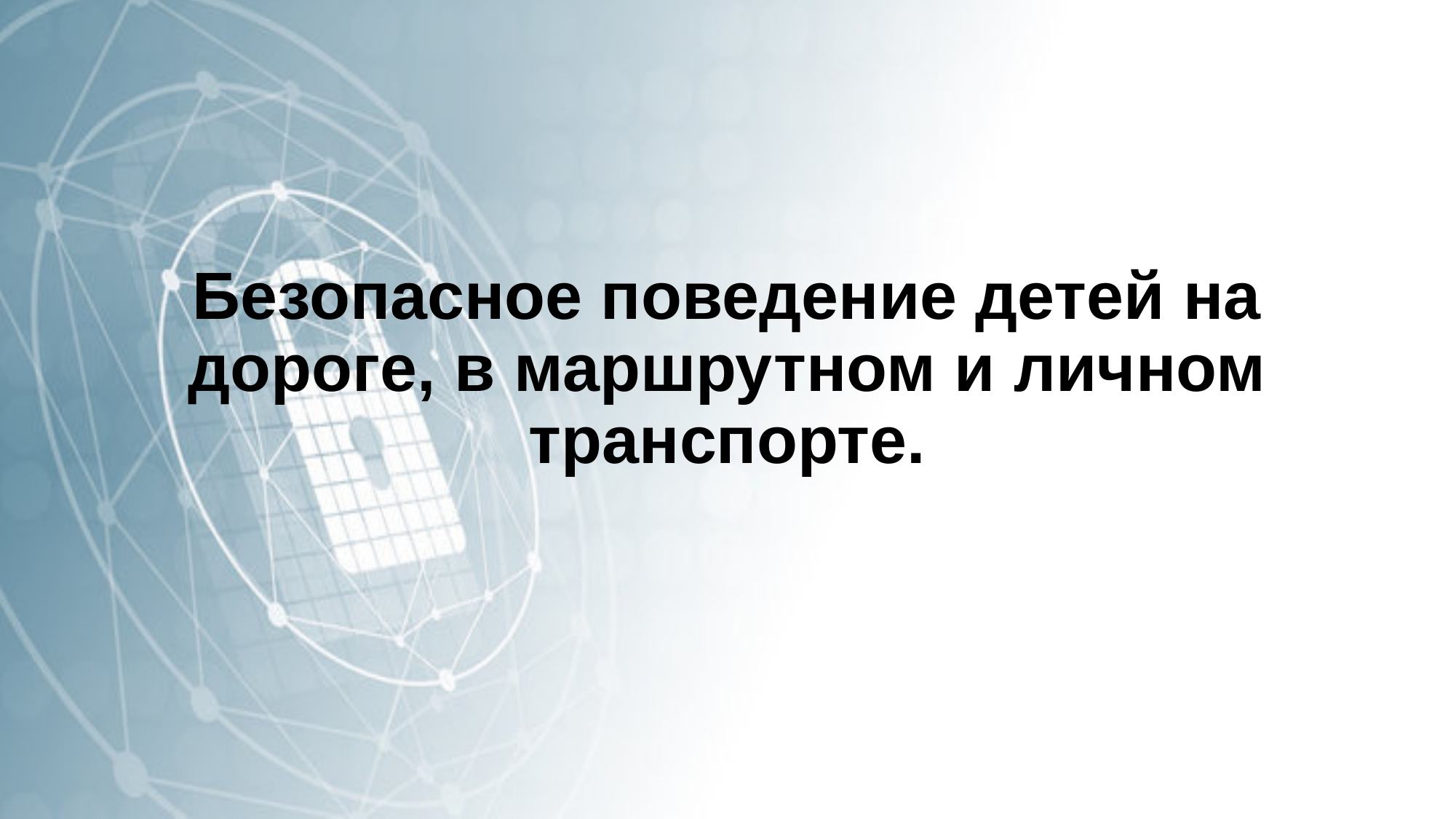

# Безопасное поведение детей на дороге, в маршрутном и личном транспорте.